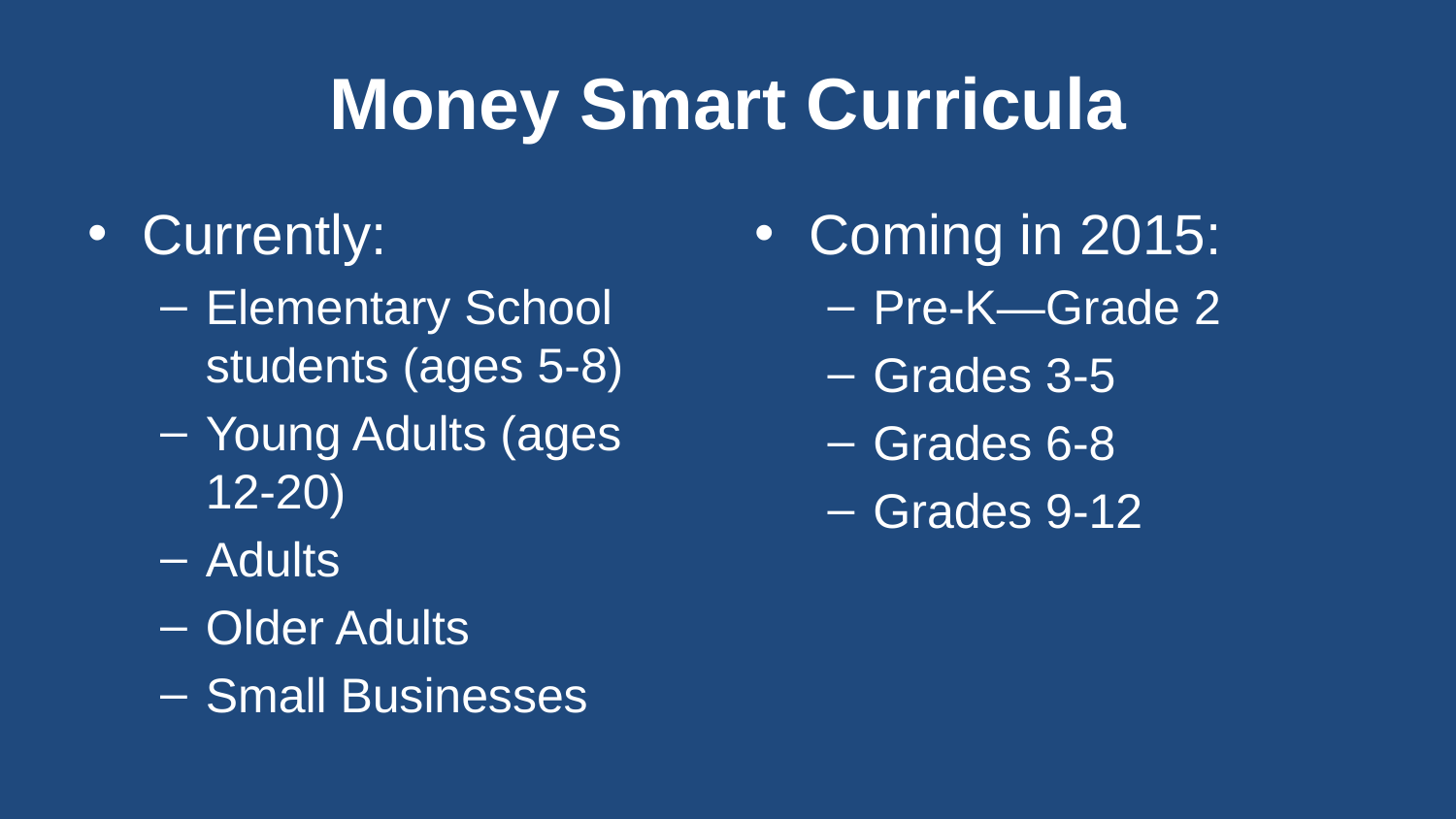

# Money Smart Curricula
Currently:
Elementary School students (ages 5-8)
Young Adults (ages 12-20)
Adults
Older Adults
Small Businesses
Coming in 2015:
Pre-K—Grade 2
Grades 3-5
Grades 6-8
Grades 9-12